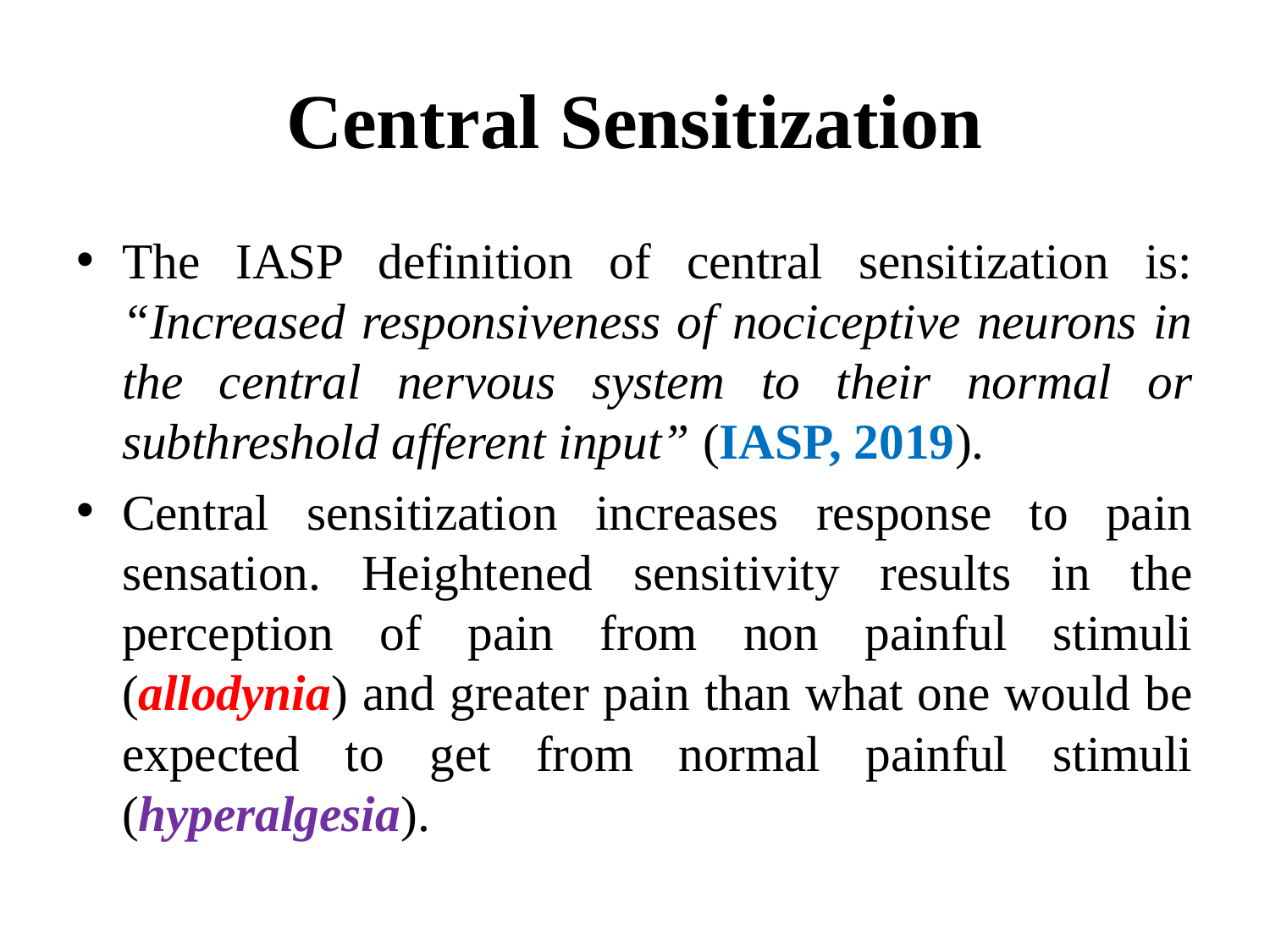

# Central Sensitization
The IASP definition of central sensitization is: “Increased responsiveness of nociceptive neurons in the central nervous system to their normal or subthreshold afferent input” (IASP, 2019).
Central sensitization increases response to pain sensation. Heightened sensitivity results in the perception of pain from non painful stimuli (allodynia) and greater pain than what one would be expected to get from normal painful stimuli (hyperalgesia).